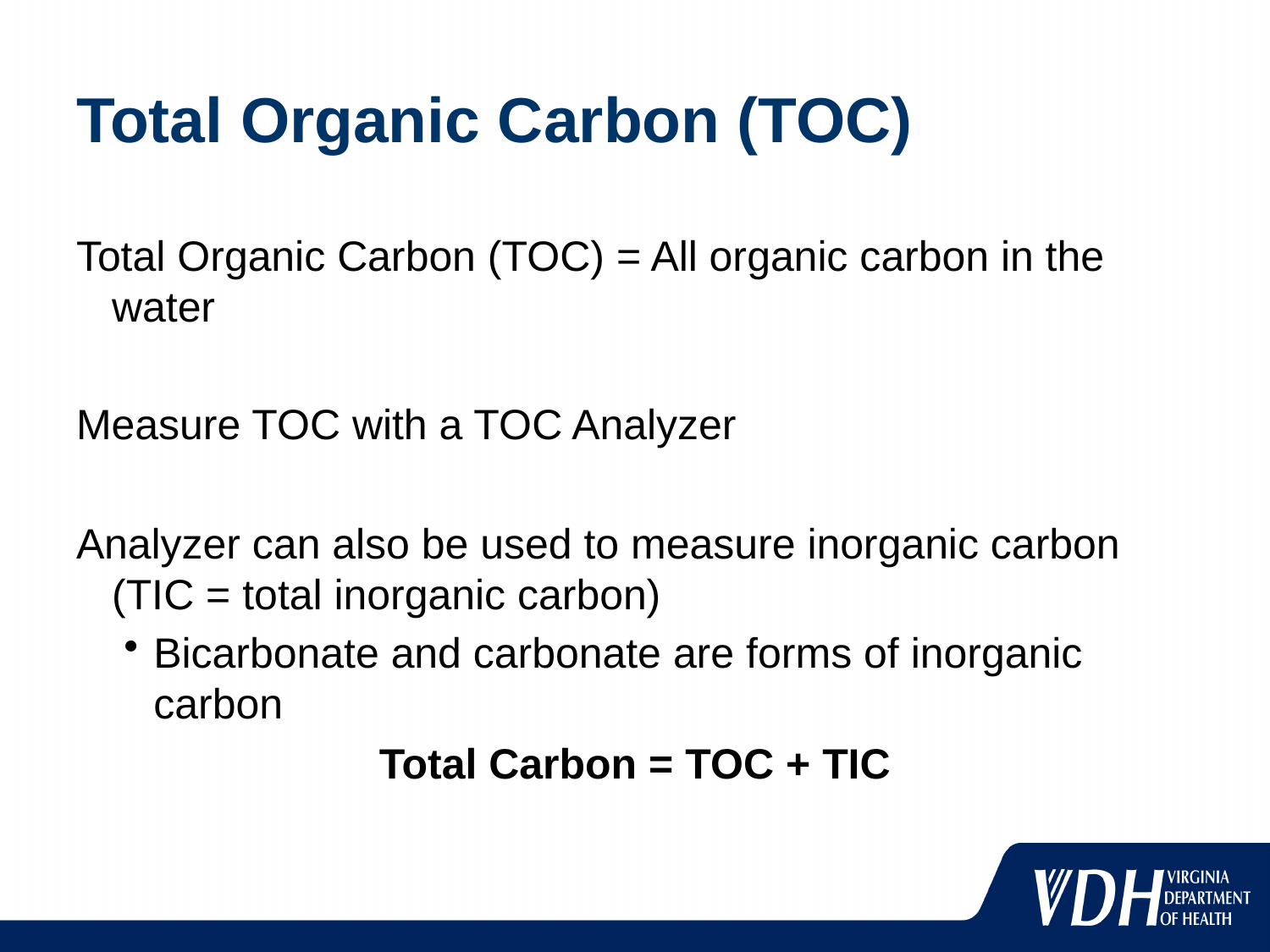

# Total Organic Carbon (TOC)
Total Organic Carbon (TOC) = All organic carbon in the water

Measure TOC with a TOC Analyzer

Analyzer can also be used to measure inorganic carbon (TIC = total inorganic carbon)
Bicarbonate and carbonate are forms of inorganic carbon
Total Carbon = TOC + TIC